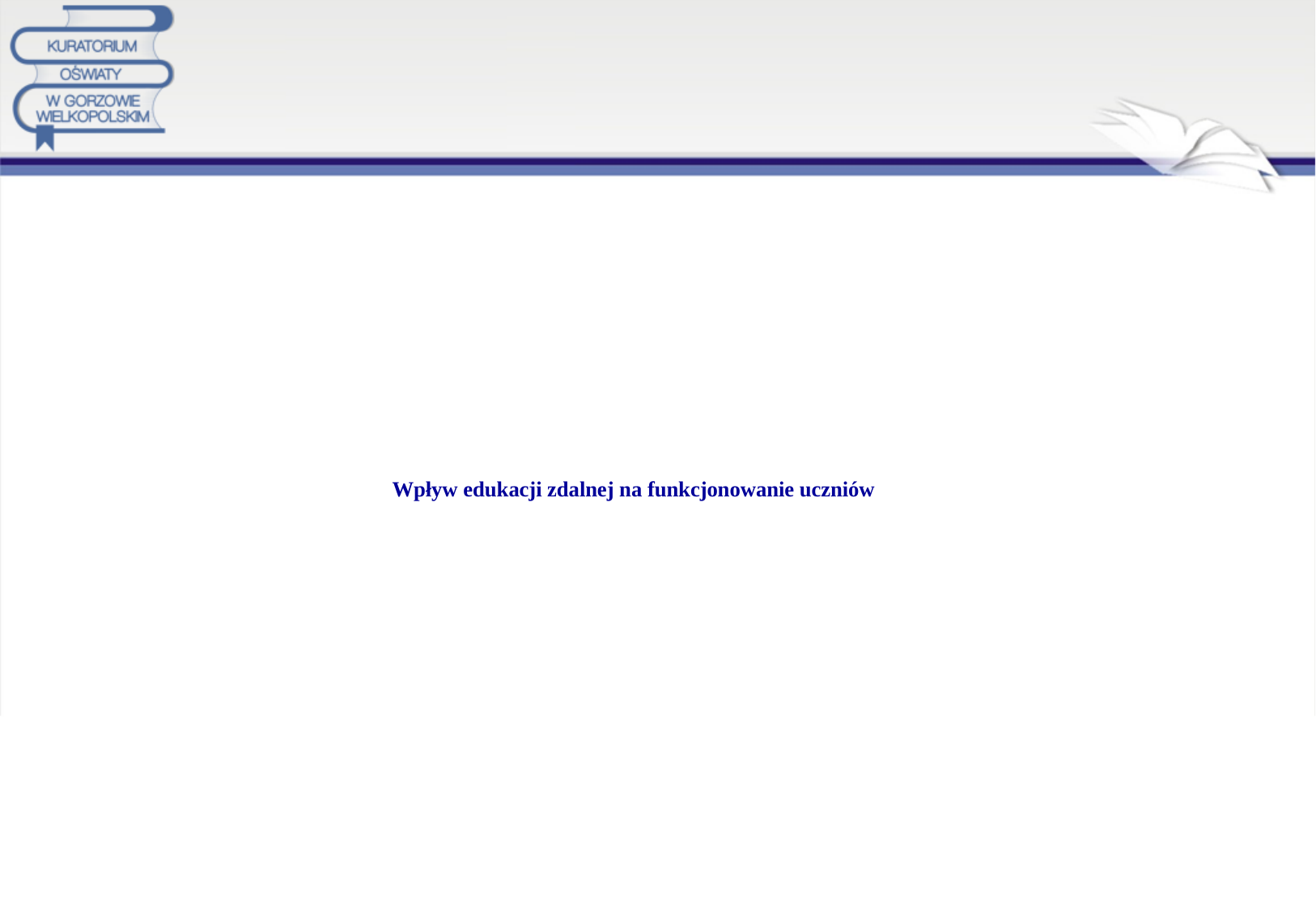

# Wpływ edukacji zdalnej na funkcjonowanie uczniów